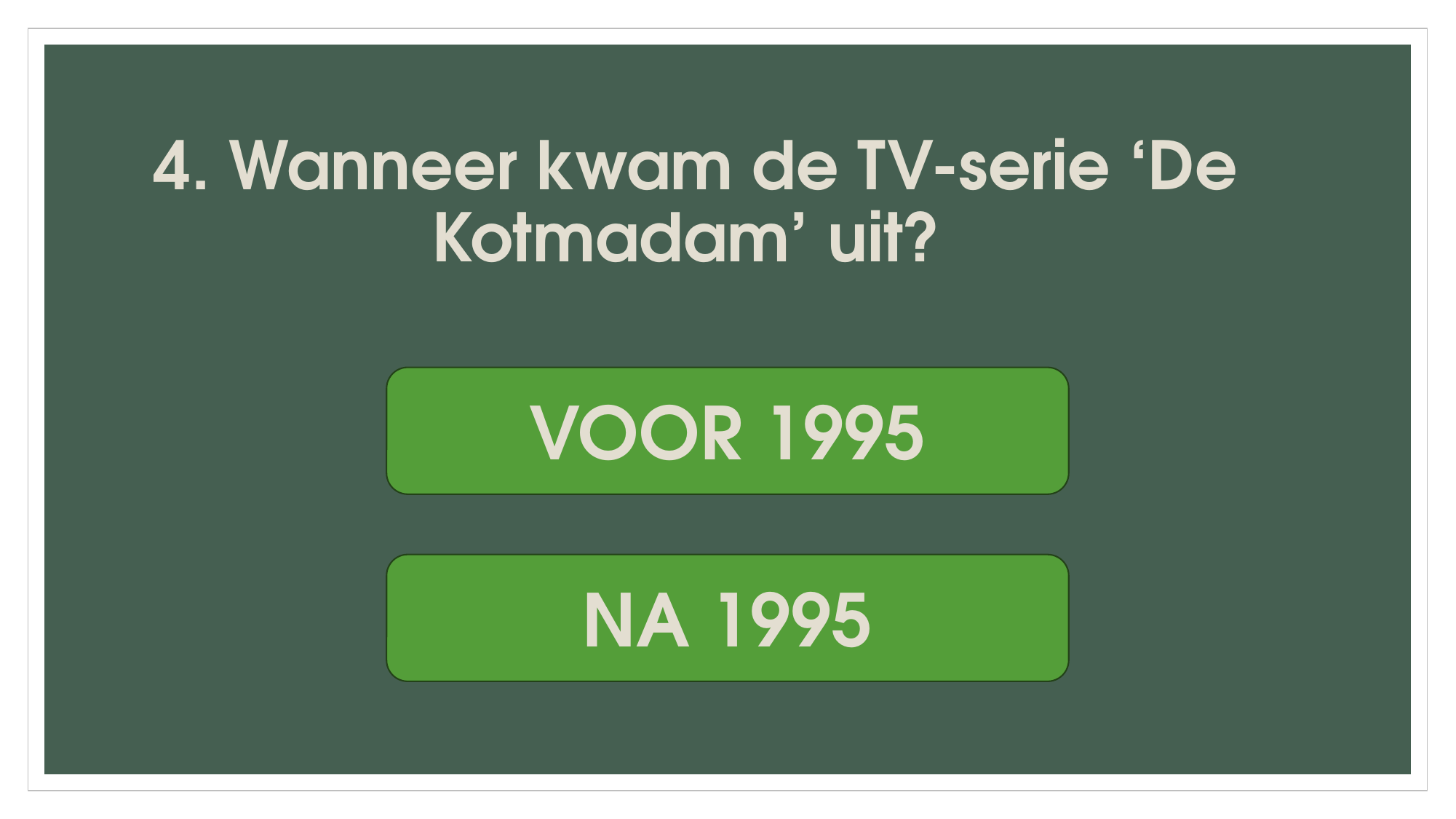

4. Wanneer kwam de TV-serie ‘De Kotmadam’ uit?
VOOR 1995
NA 1995